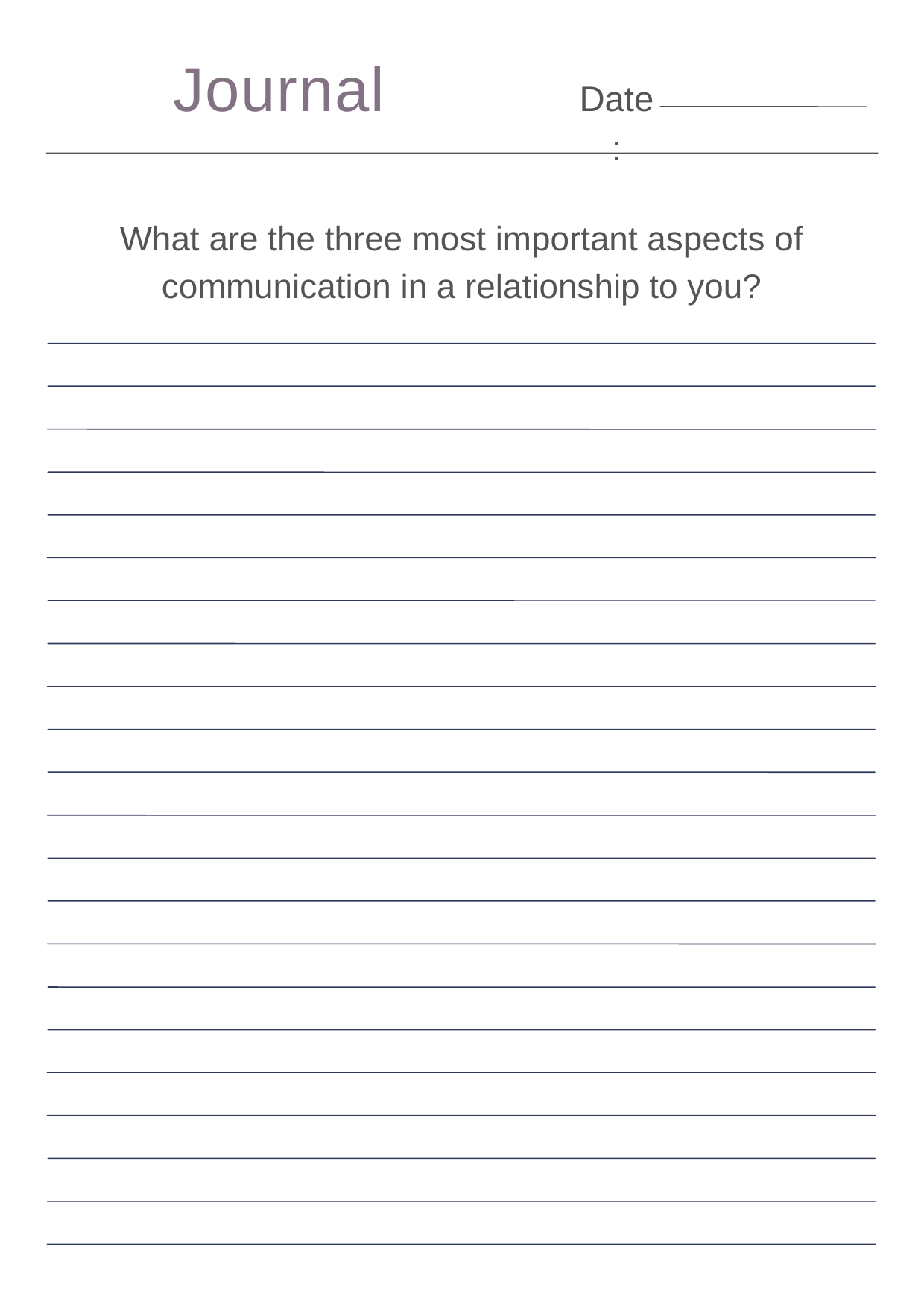

Journal
Date:

What are the three most important aspects of communication in a relationship to you?